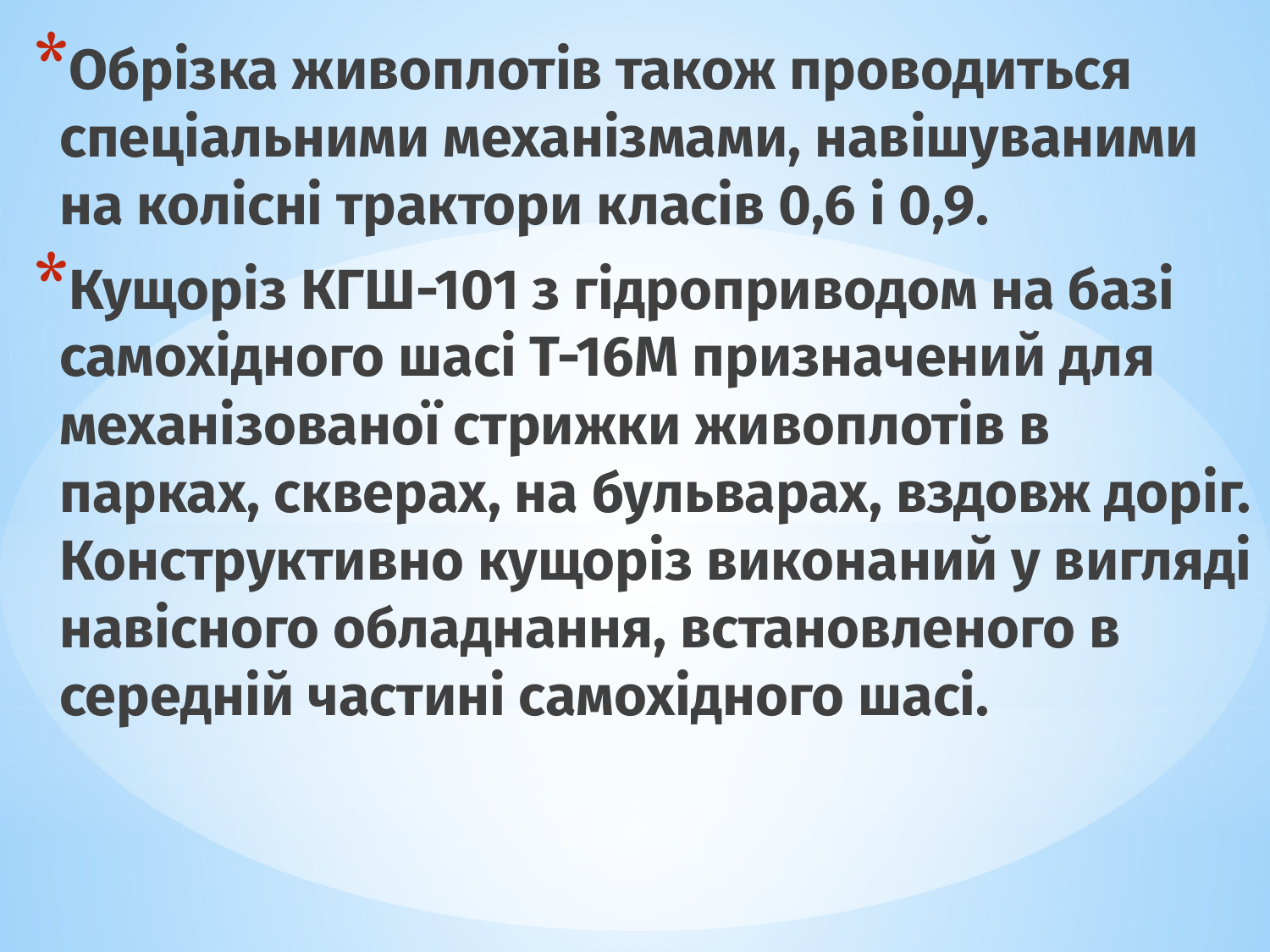

Обрізка живоплотів також проводиться спеціальними механізмами, навішуваними на колісні трактори класів 0,6 і 0,9.
Кущоріз КГШ-101 з гідроприводом на базі самохідного шасі Т-16М призначений для механізованої стрижки живоплотів в парках, скверах, на бульварах, вздовж доріг. Конструктивно кущоріз виконаний у вигляді навісного обладнання, встановленого в середній частині самохідного шасі.